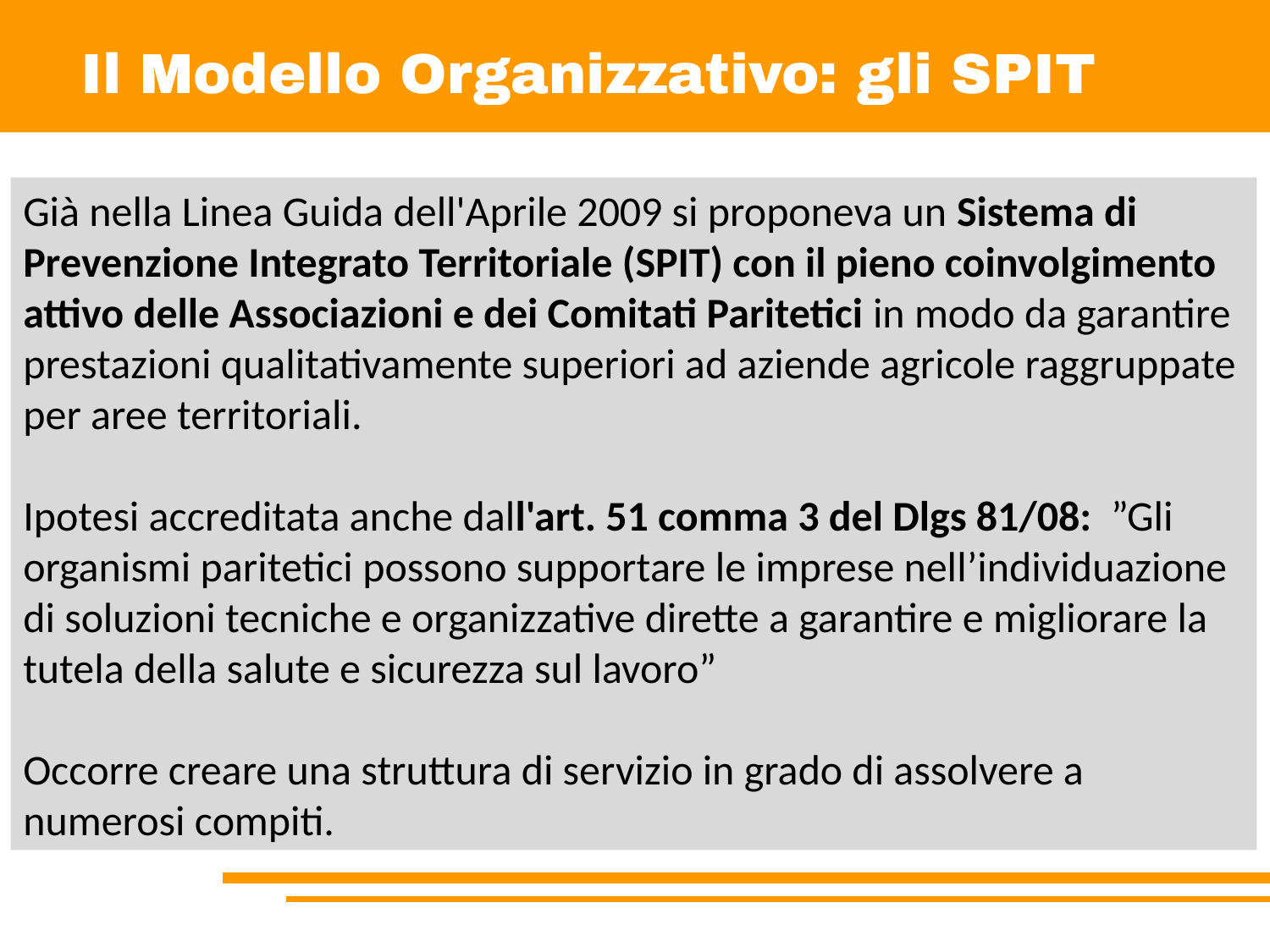

Il Modello Organizzativo: gli SPIT
Già nella Linea Guida dell'Aprile 2009 si proponeva un Sistema di Prevenzione Integrato Territoriale (SPIT) con il pieno coinvolgimento attivo delle Associazioni e dei Comitati Paritetici in modo da garantire prestazioni qualitativamente superiori ad aziende agricole raggruppate per aree territoriali.

Ipotesi accreditata anche dall'art. 51 comma 3 del Dlgs 81/08:  ”Gli organismi paritetici possono supportare le imprese nell’individuazione di soluzioni tecniche e organizzative dirette a garantire e migliorare la tutela della salute e sicurezza sul lavoro”

Occorre creare una struttura di servizio in grado di assolvere a numerosi compiti.